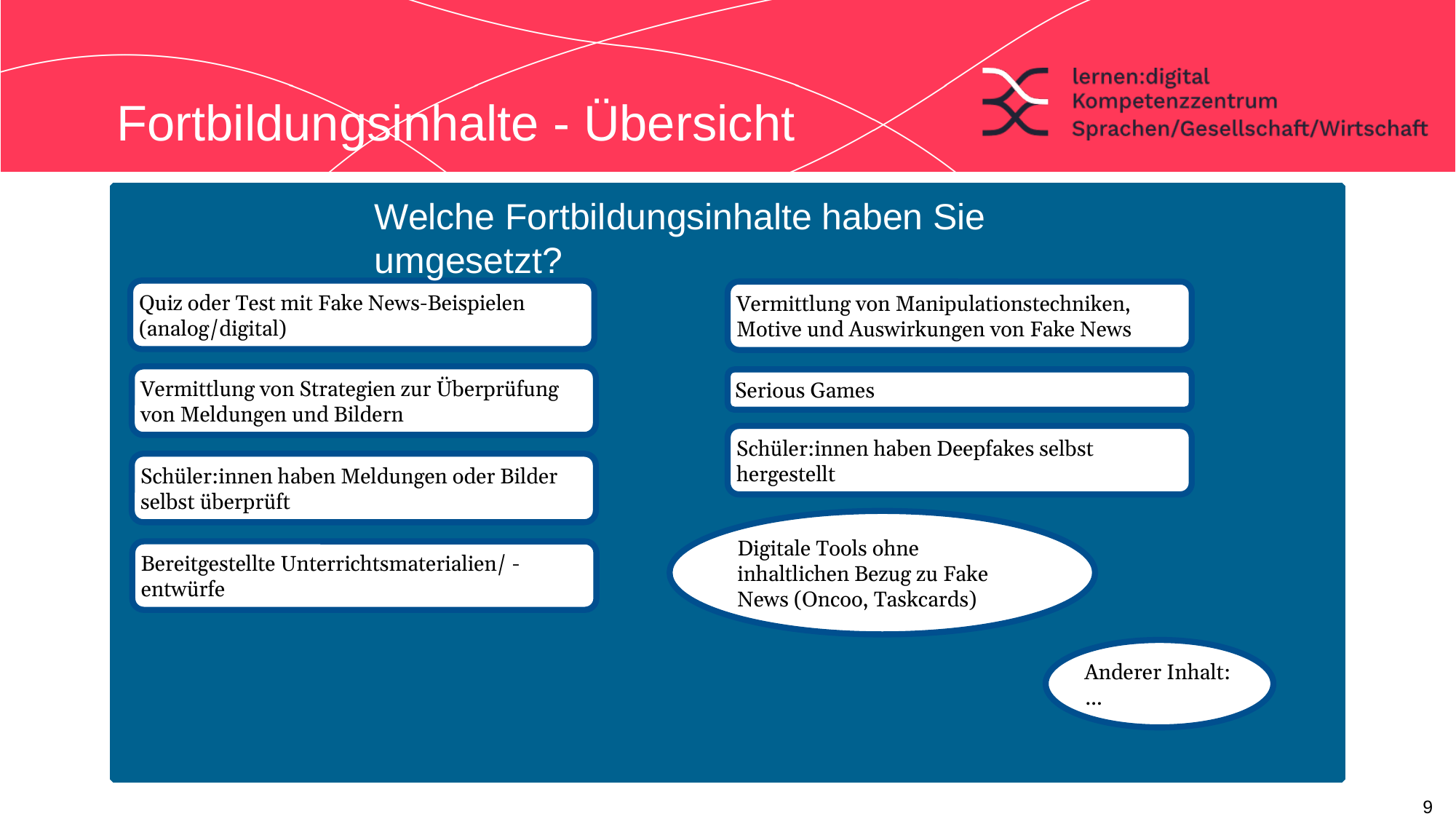

# Fortbildungsinhalte - Übersicht

Welche Fortbildungsinhalte haben Sie umgesetzt?
Quiz oder Test mit Fake News-Beispielen (analog/digital)
Vermittlung von Manipulationstechniken, Motive und Auswirkungen von Fake News
Vermittlung von Strategien zur Überprüfung von Meldungen und Bildern
Serious Games
Schüler:innen haben Deepfakes selbst hergestellt
Schüler:innen haben Meldungen oder Bilder selbst überprüft
Digitale Tools ohne inhaltlichen Bezug zu Fake News (Oncoo, Taskcards)
Bereitgestellte Unterrichtsmaterialien/ -entwürfe
Anderer Inhalt: …
9